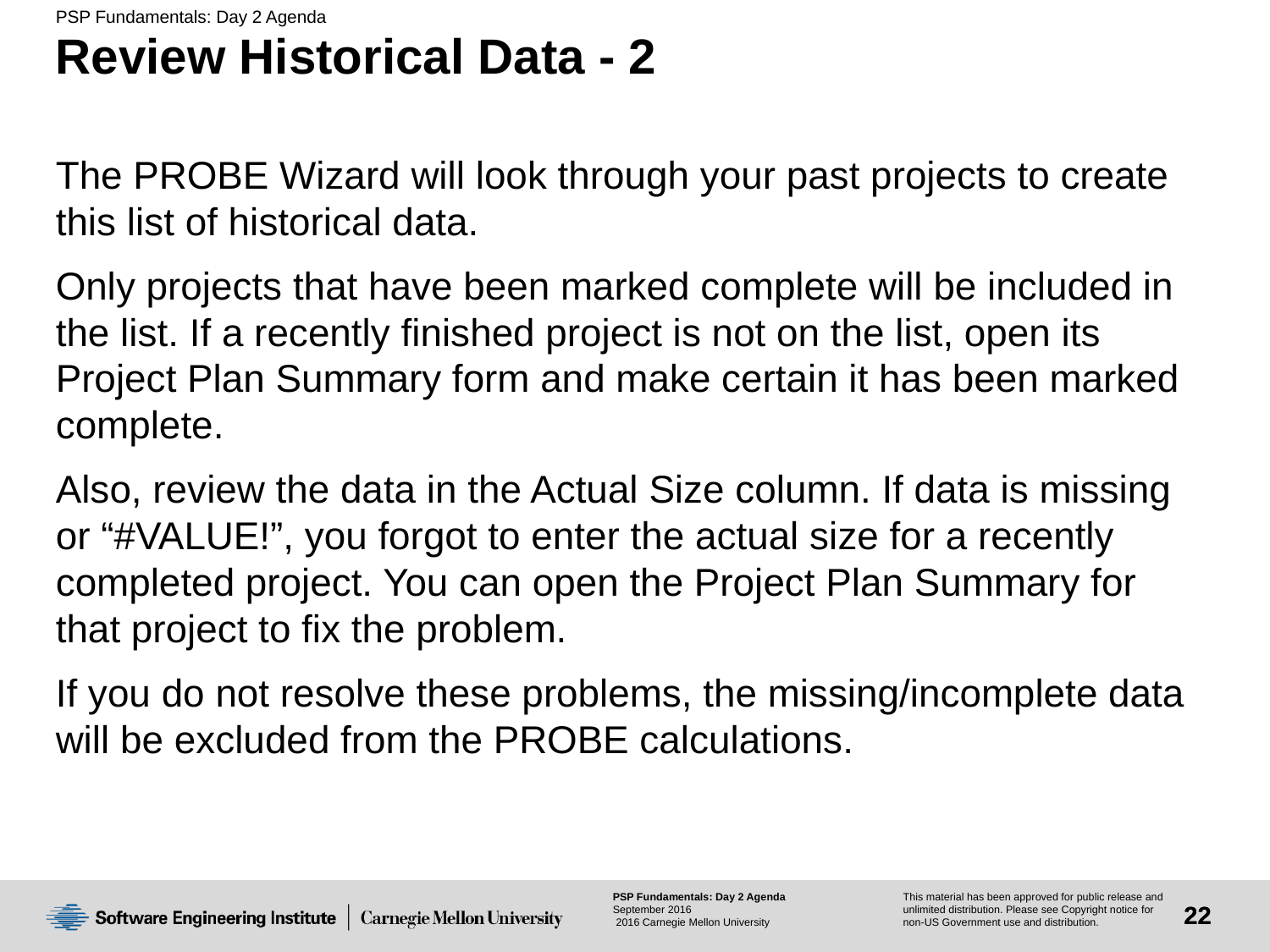

# Review Historical Data - 2
The PROBE Wizard will look through your past projects to create this list of historical data.
Only projects that have been marked complete will be included in the list. If a recently finished project is not on the list, open its Project Plan Summary form and make certain it has been marked complete.
Also, review the data in the Actual Size column. If data is missing or “#VALUE!”, you forgot to enter the actual size for a recently completed project. You can open the Project Plan Summary for that project to fix the problem.
If you do not resolve these problems, the missing/incomplete data will be excluded from the PROBE calculations.